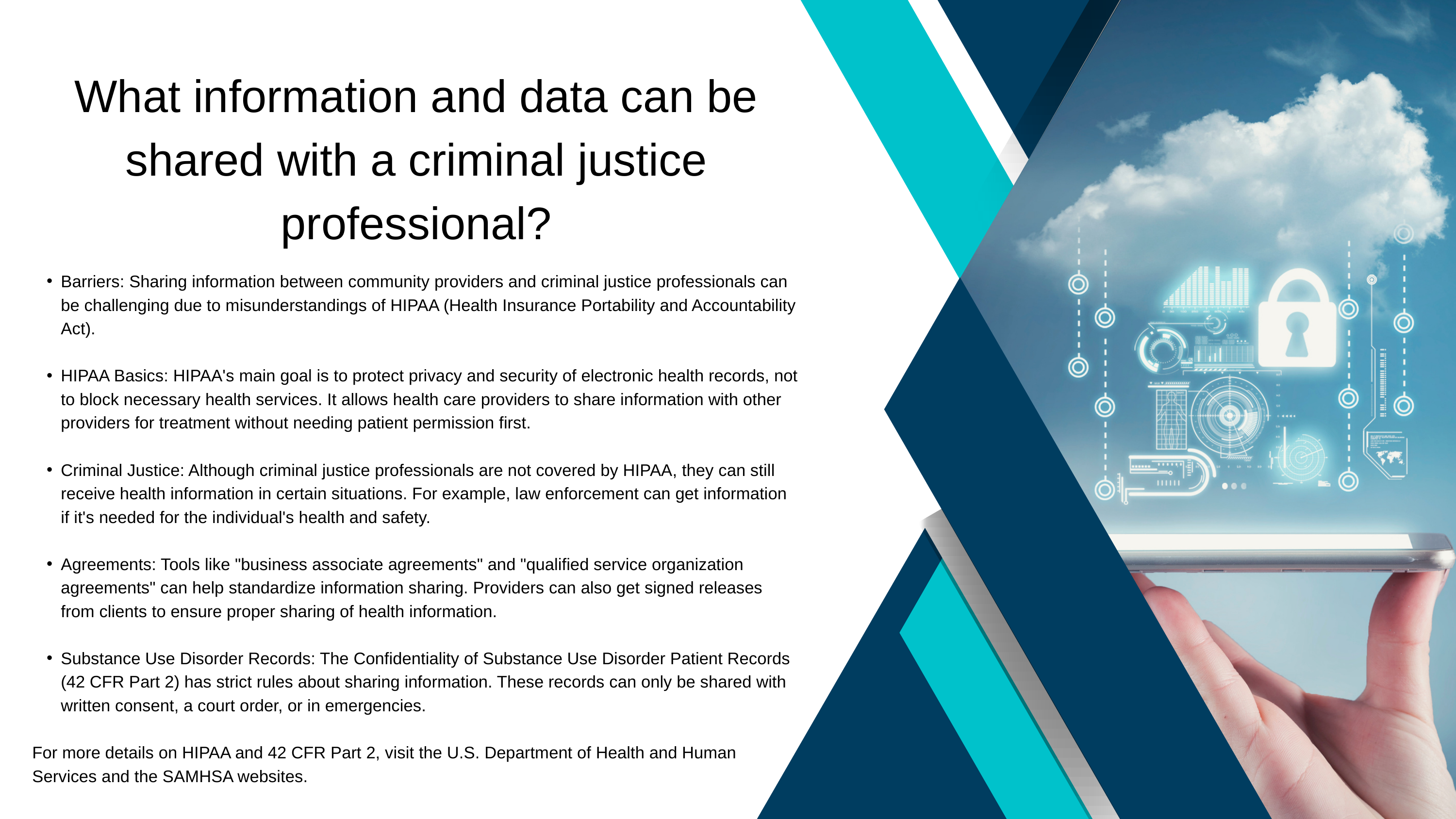

What information and data can be shared with a criminal justice professional?

Barriers: Sharing information between community providers and criminal justice professionals can be challenging due to misunderstandings of HIPAA (Health Insurance Portability and Accountability Act).

HIPAA Basics: HIPAA's main goal is to protect privacy and security of electronic health records, not to block necessary health services. It allows health care providers to share information with other providers for treatment without needing patient permission first.

Criminal Justice: Although criminal justice professionals are not covered by HIPAA, they can still receive health information in certain situations. For example, law enforcement can get information if it's needed for the individual's health and safety.

Agreements: Tools like "business associate agreements" and "qualified service organization agreements" can help standardize information sharing. Providers can also get signed releases from clients to ensure proper sharing of health information.

Substance Use Disorder Records: The Confidentiality of Substance Use Disorder Patient Records (42 CFR Part 2) has strict rules about sharing information. These records can only be shared with written consent, a court order, or in emergencies.

For more details on HIPAA and 42 CFR Part 2, visit the U.S. Department of Health and Human Services and the SAMHSA websites.